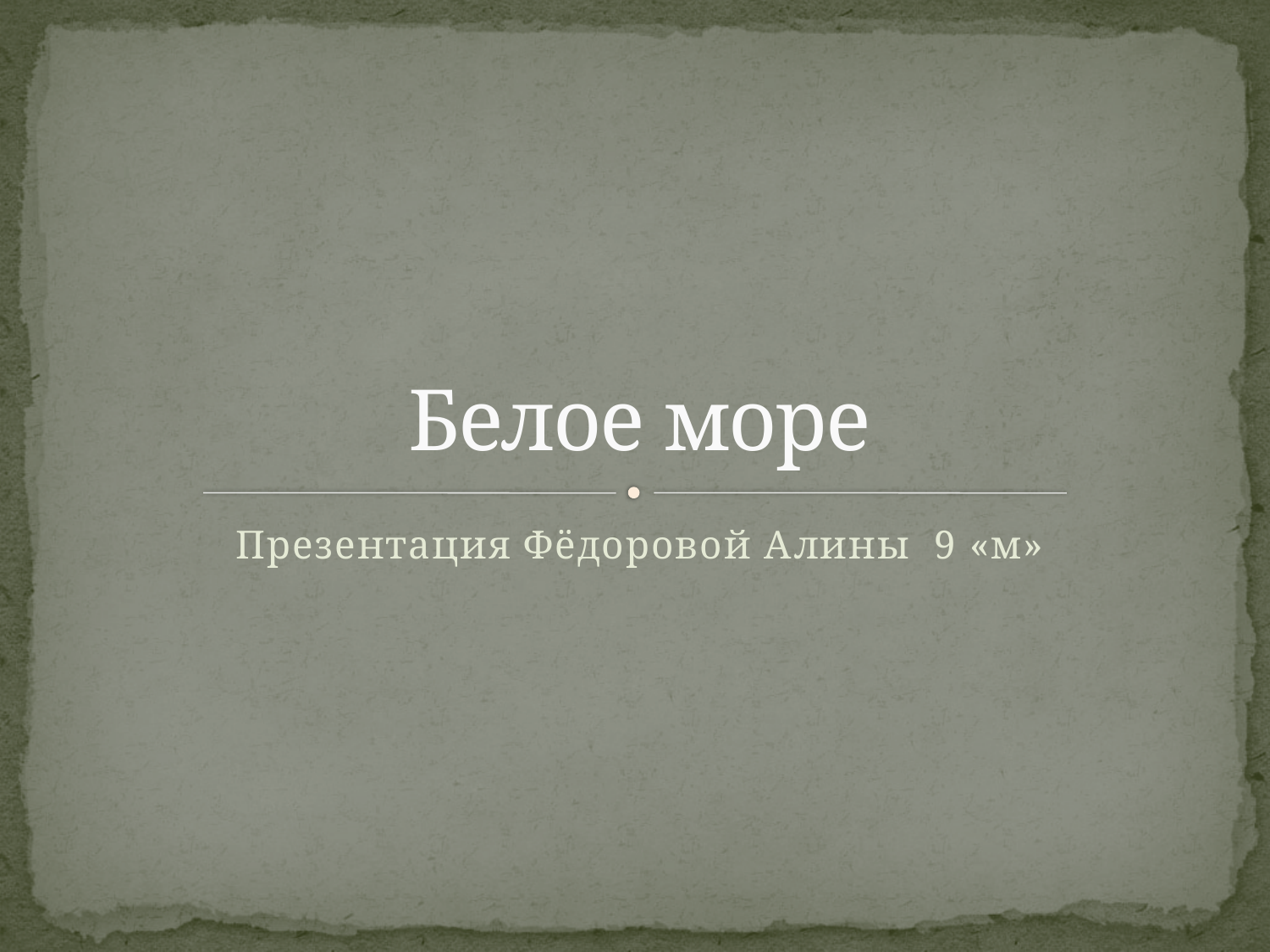

# Белое море
Презентация Фёдоровой Алины  9 «м»